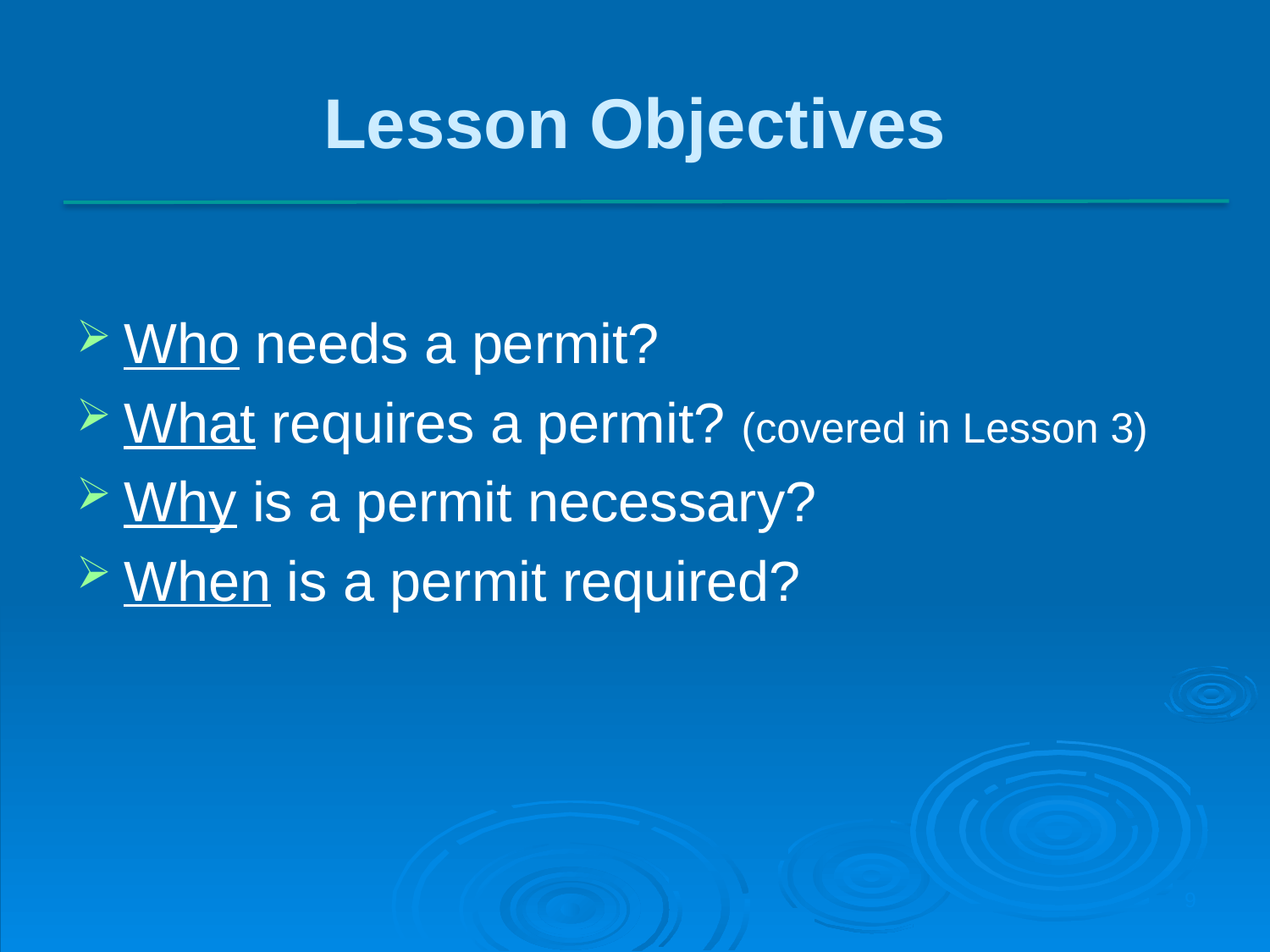

Who needs a permit?
What requires a permit? (covered in Lesson 3)
Why is a permit necessary?
When is a permit required?

Lesson Objectives
9